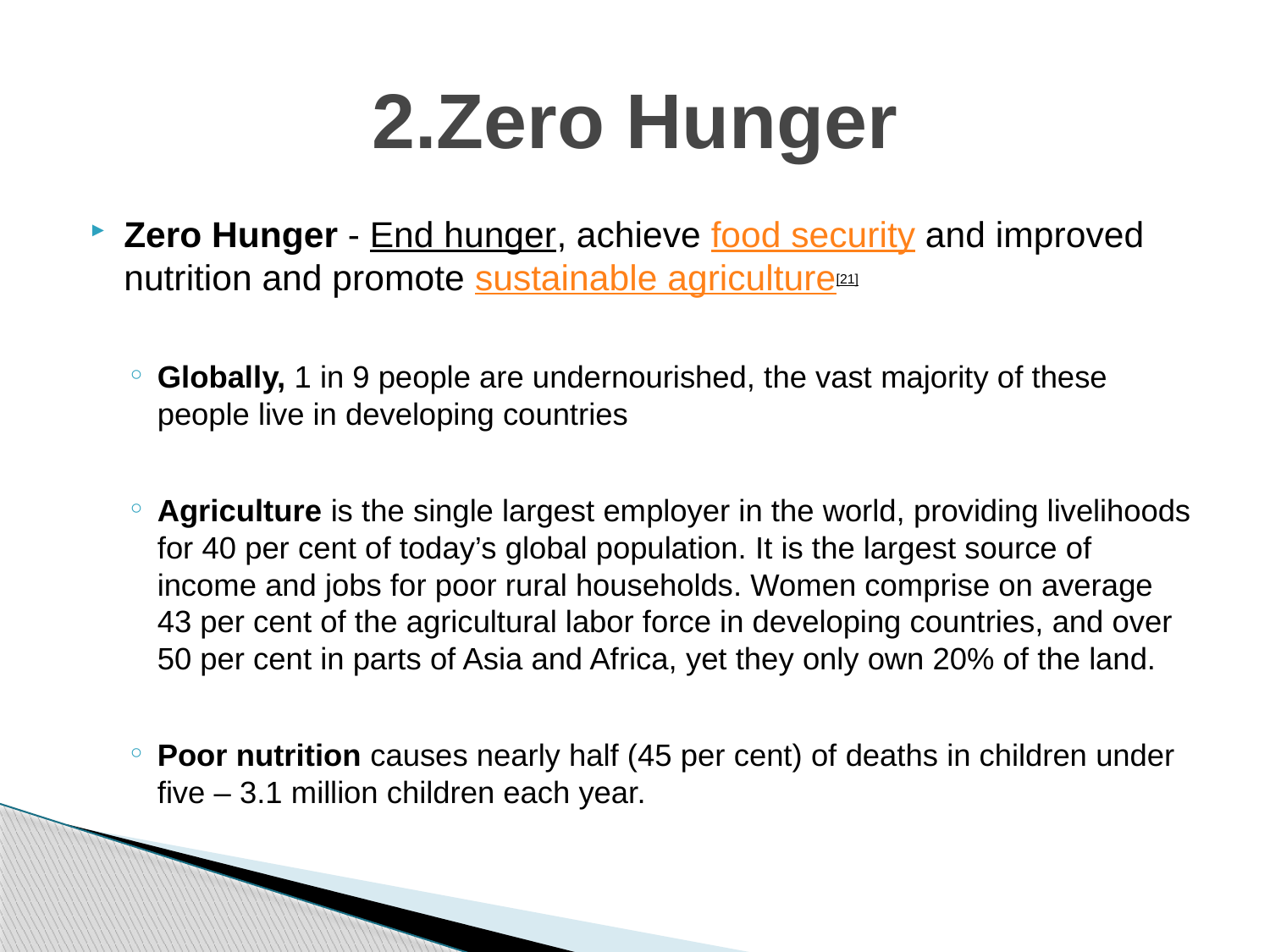

# 2.Zero Hunger
Zero Hunger - End hunger, achieve food security and improved nutrition and promote sustainable agriculture[21]

Globally, 1 in 9 people are undernourished, the vast majority of these people live in developing countries

Agriculture is the single largest employer in the world, providing livelihoods for 40 per cent of today’s global population. It is the largest source of income and jobs for poor rural households. Women comprise on average 43 per cent of the agricultural labor force in developing countries, and over 50 per cent in parts of Asia and Africa, yet they only own 20% of the land.

Poor nutrition causes nearly half (45 per cent) of deaths in children under five – 3.1 million children each year.